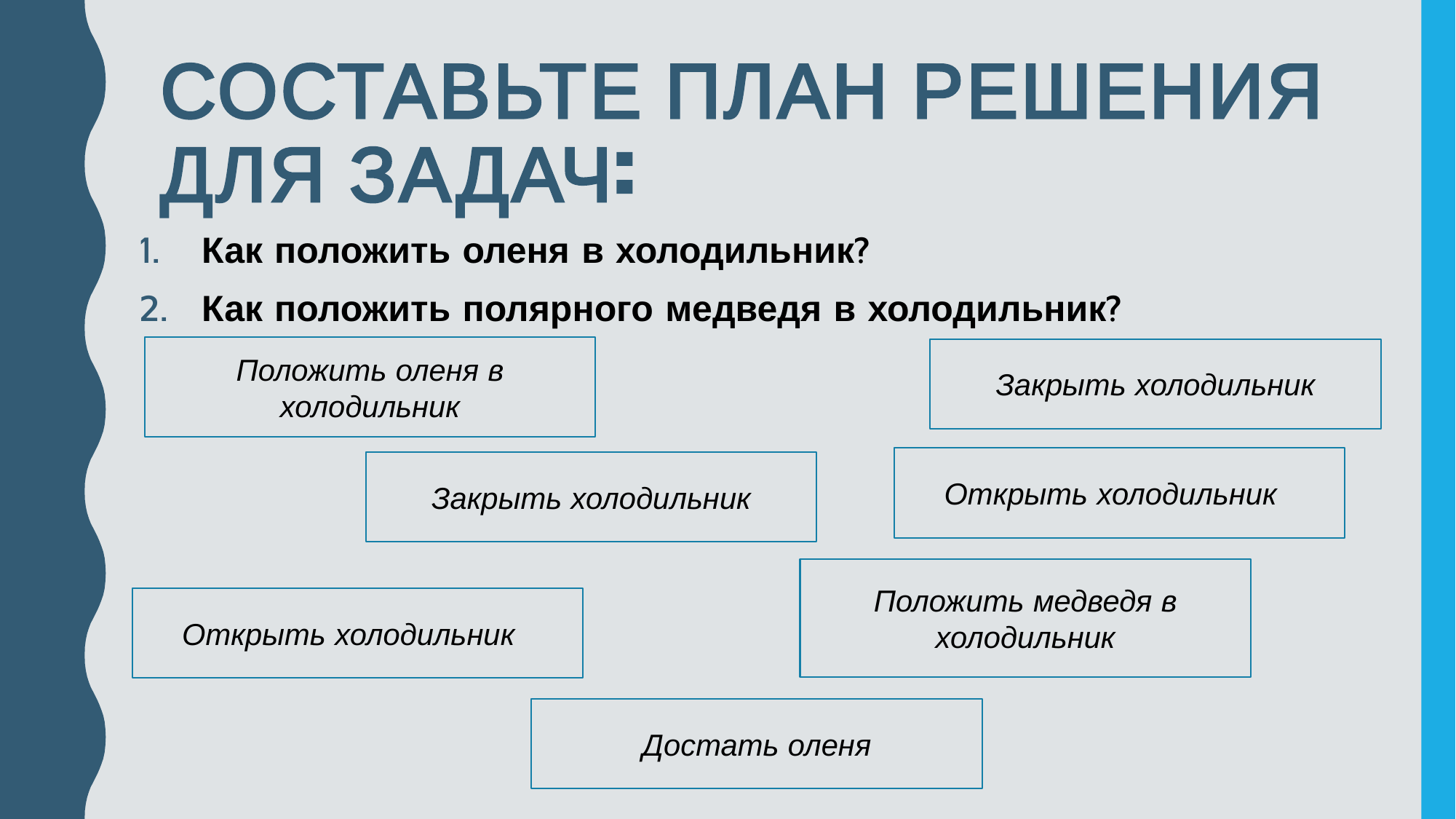

# Составьте план решения для задач:
Как положить оленя в холодильник?
Как положить полярного медведя в холодильник?

Положить оленя в холодильник
Закрыть холодильник
Открыть холодильник
Закрыть холодильник
Положить медведя в холодильник
Открыть холодильник
Достать оленя